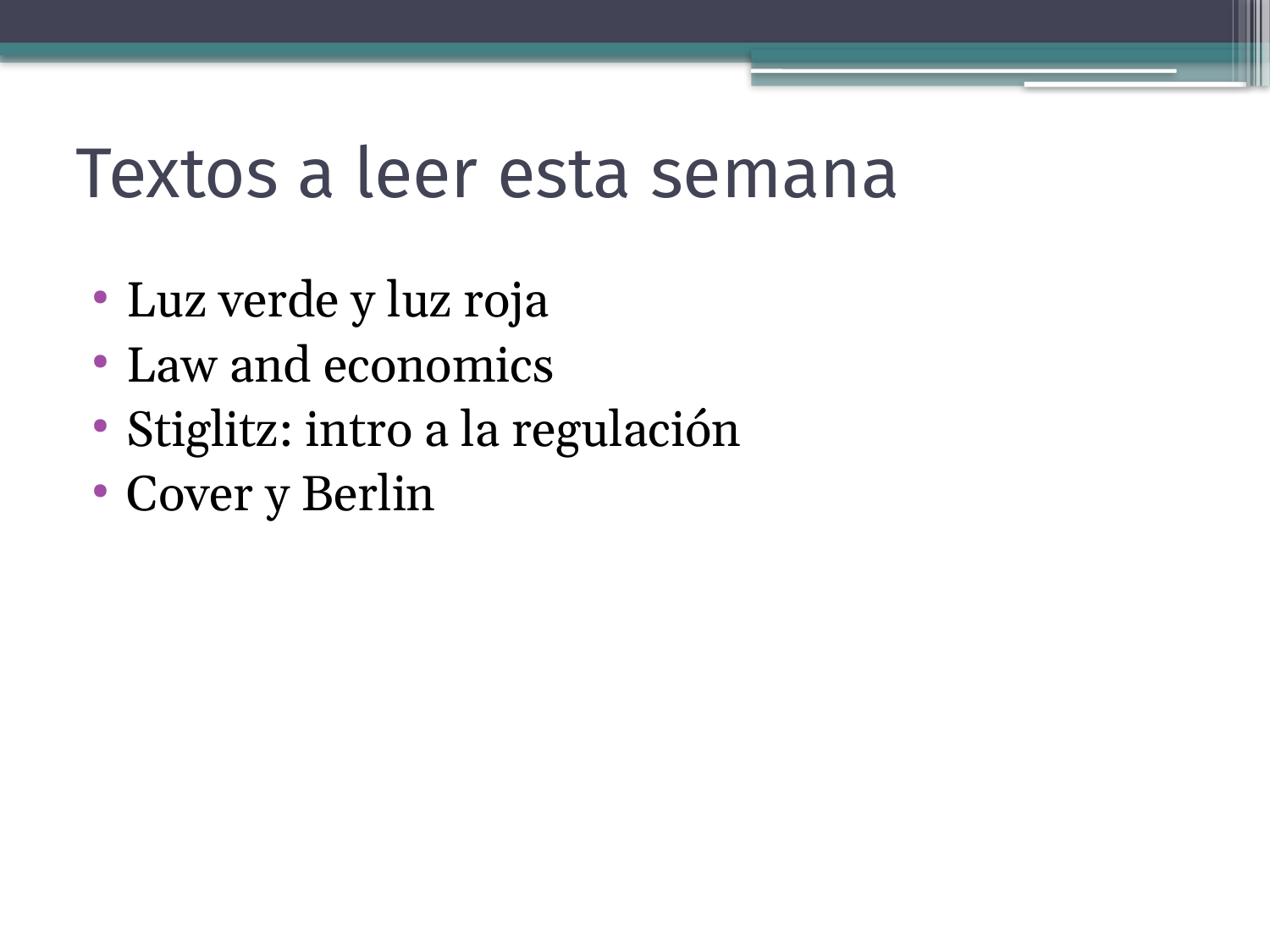

# Textos a leer esta semana
Luz verde y luz roja
Law and economics
Stiglitz: intro a la regulación
Cover y Berlin